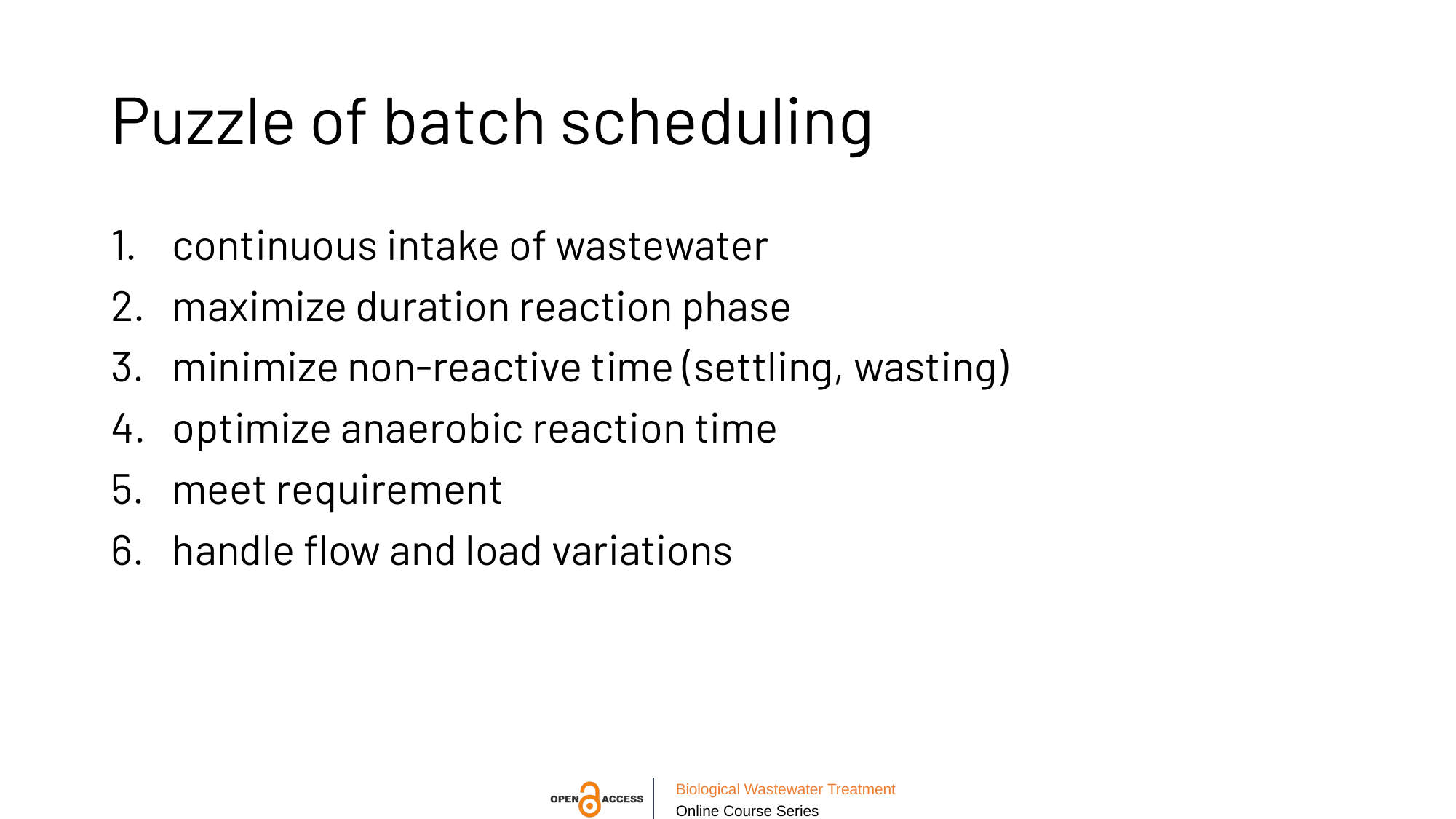

# Puzzle of batch scheduling
continuous intake of wastewater
maximize duration reaction phase
minimize non-reactive time (settling, wasting)
optimize anaerobic reaction time
meet requirement
handle flow and load variations